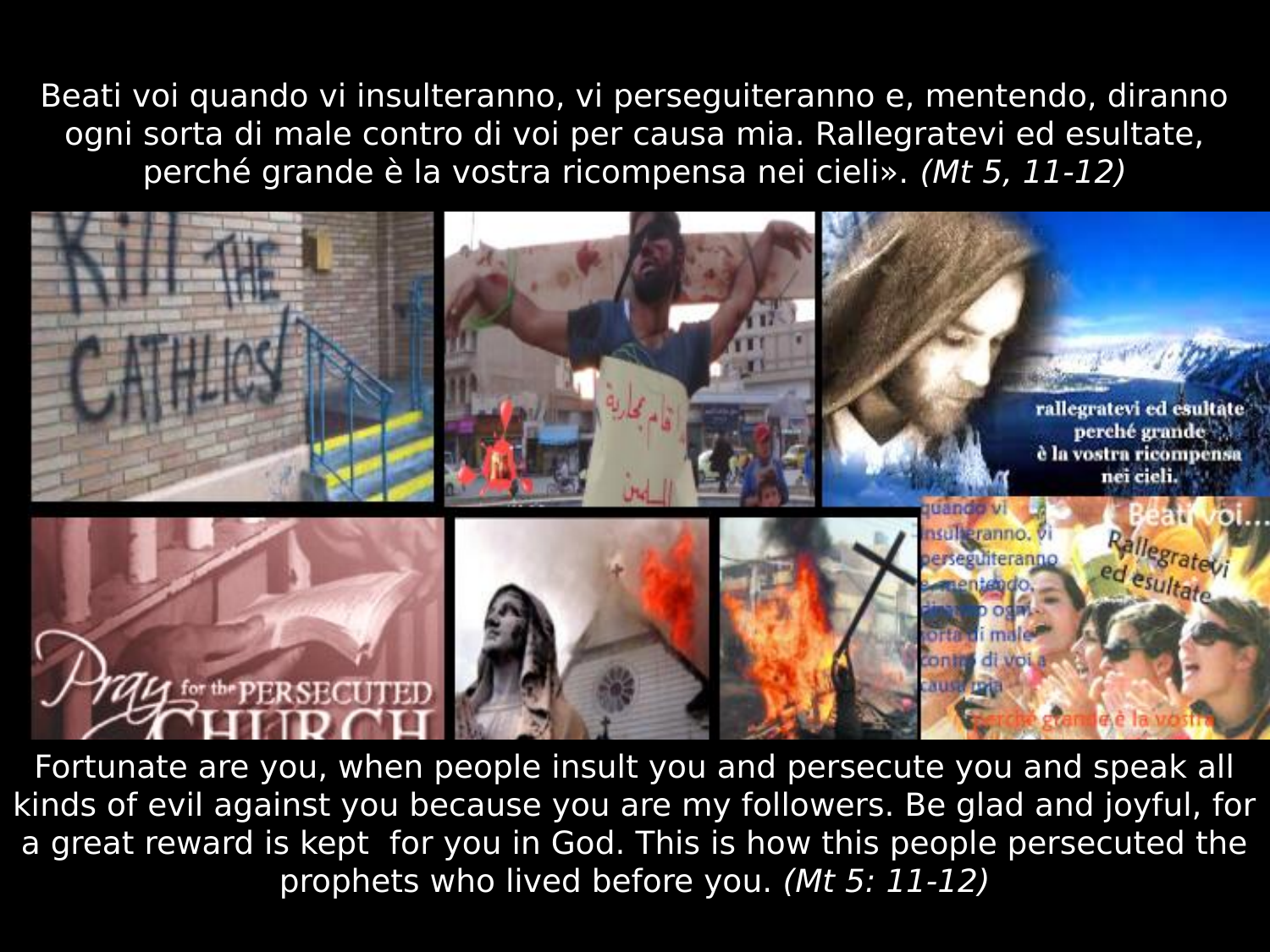

# Beati voi quando vi insulteranno, vi perseguiteranno e, mentendo, diranno ogni sorta di male contro di voi per causa mia. Rallegratevi ed esultate, perché grande è la vostra ricompensa nei cieli». (Mt 5, 11-12)
Fortunate are you, when people insult you and persecute you and speak all kinds of evil against you because you are my followers. Be glad and joyful, for a great reward is kept  for you in God. This is how this people persecuted the prophets who lived before you. (Mt 5: 11-12)